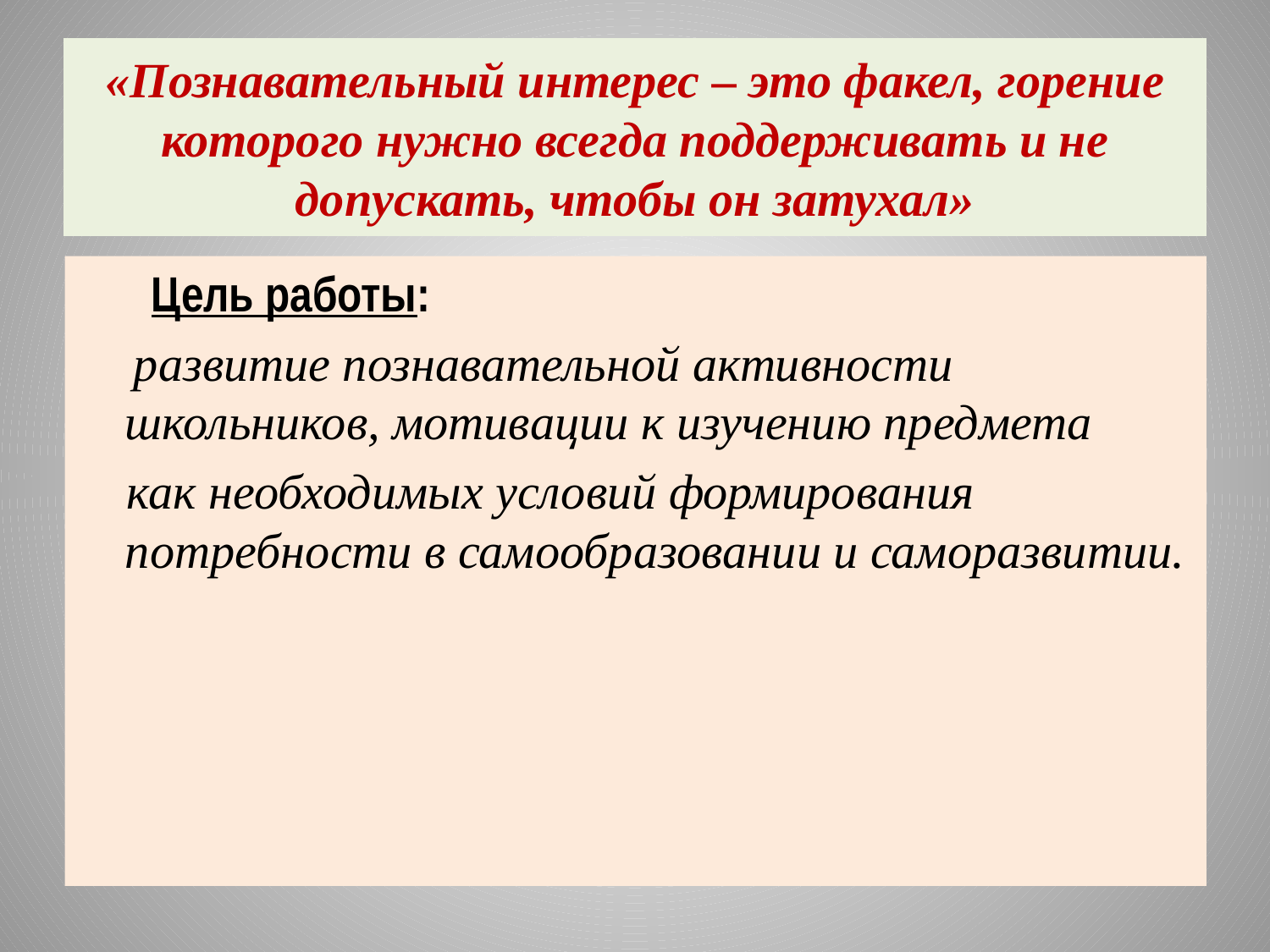

# «Познавательный интерес – это факел, горение которого нужно всегда поддерживать и не допускать, чтобы он затухал»
      Цель работы:
     развитие познавательной активности школьников, мотивации к изучению предмета
    как необходимых условий формирования потребности в самообразовании и саморазвитии.